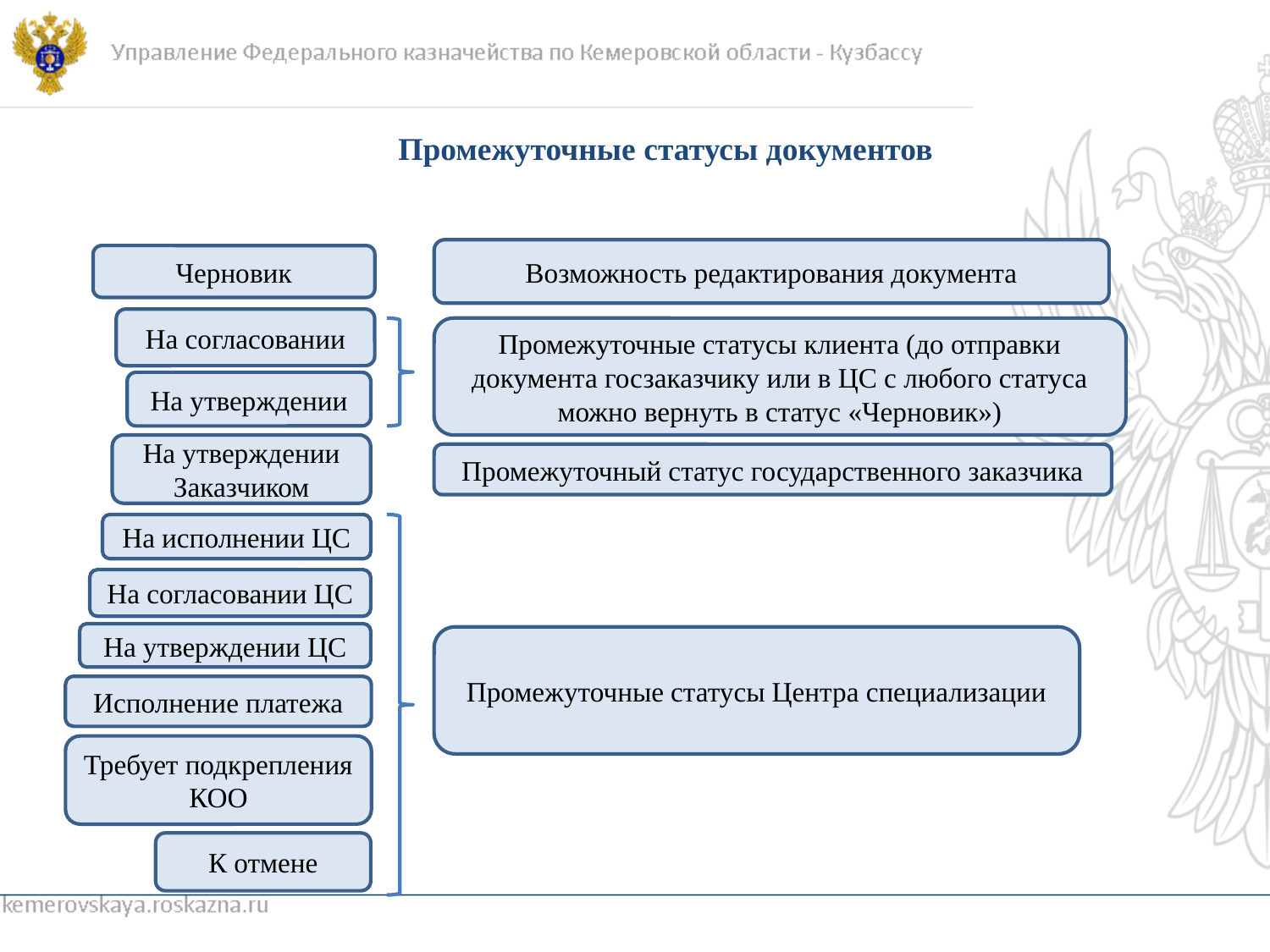

Промежуточные статусы документов
Возможность редактирования документа
Черновик
На согласовании

Промежуточные статусы клиента (до отправки документа госзаказчику или в ЦС с любого статуса можно вернуть в статус «Черновик»)
На утверждении
На утверждении Заказчиком
Промежуточный статус государственного заказчика
На исполнении ЦС

На согласовании ЦС
На утверждении ЦС
Промежуточные статусы Центра специализации
Исполнение платежа
Требует подкрепления КОО
К отмене
6
kemerovskaya.roskazna.ru
Управление Федерального казначейства по Кемеровской области - Кузбассу